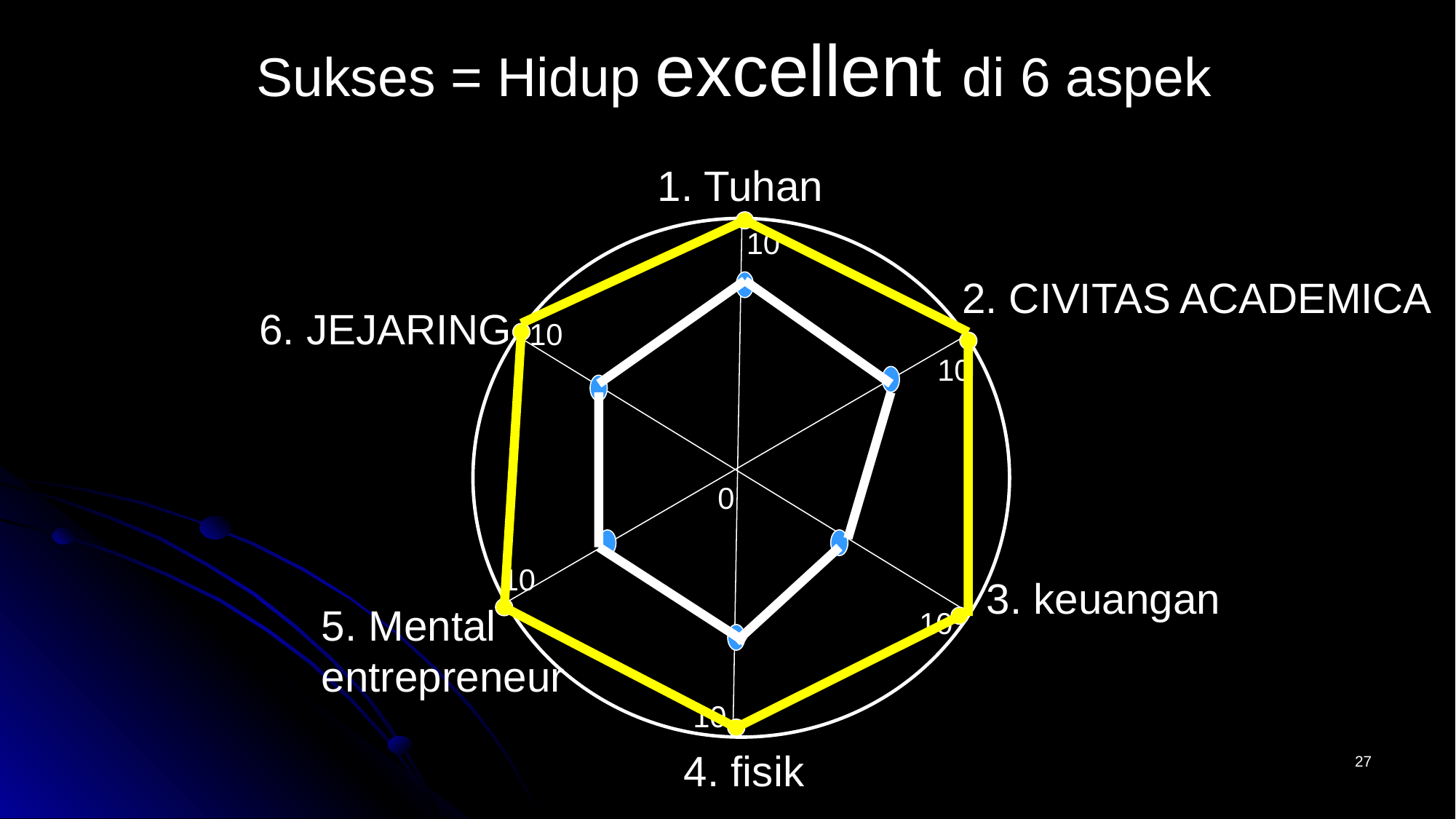

Sukses = Hidup excellent di 6 aspek
1. Tuhan

10

2. CIVITAS ACADEMICA

6. JEJARING
10

10

0

10
3. keuangan
5. Mental
entrepreneur

10

10

4. fisik
27